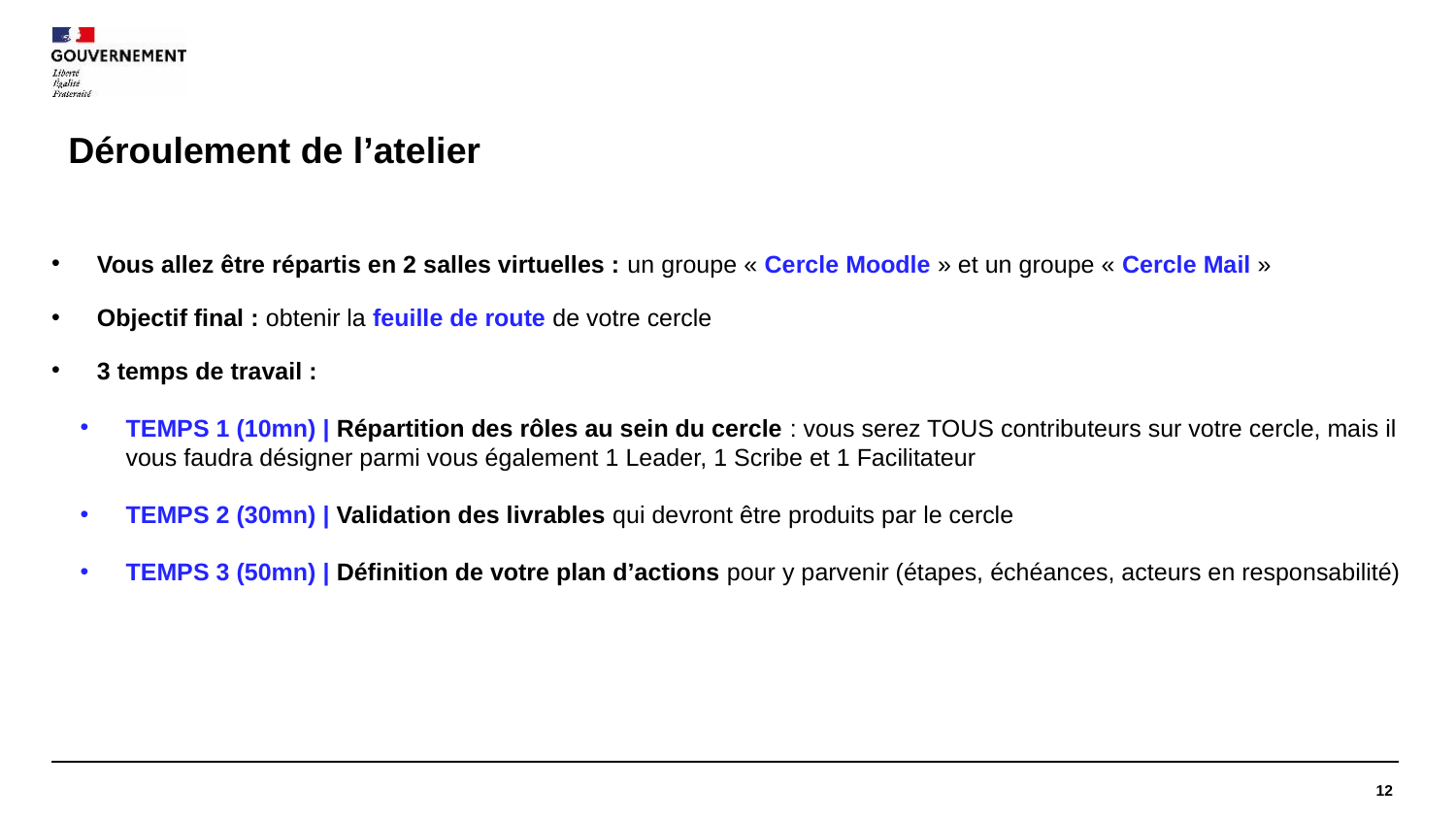

# Déroulement de l’atelier
Vous allez être répartis en 2 salles virtuelles : un groupe « Cercle Moodle » et un groupe « Cercle Mail »
Objectif final : obtenir la feuille de route de votre cercle
3 temps de travail :
TEMPS 1 (10mn) | Répartition des rôles au sein du cercle : vous serez TOUS contributeurs sur votre cercle, mais il vous faudra désigner parmi vous également 1 Leader, 1 Scribe et 1 Facilitateur
TEMPS 2 (30mn) | Validation des livrables qui devront être produits par le cercle
TEMPS 3 (50mn) | Définition de votre plan d’actions pour y parvenir (étapes, échéances, acteurs en responsabilité)
12